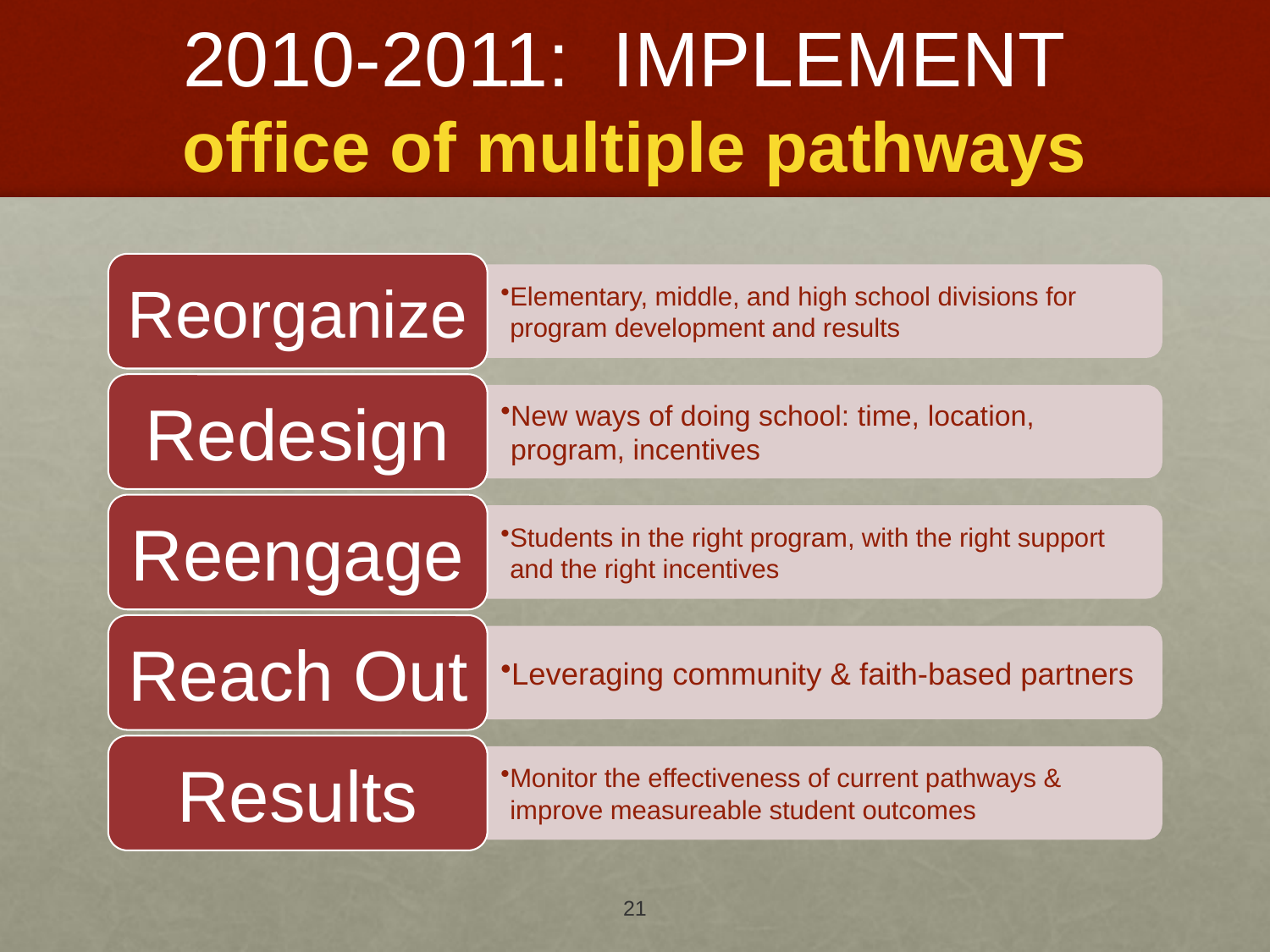

# 2010-2011:  IMPLEMENT office of multiple pathways
Reorganize
Elementary, middle, and high school divisions for program development and results
Redesign
New ways of doing school: time, location, program, incentives
Reengage
Students in the right program, with the right support and the right incentives
Reach Out
Results
Leveraging community & faith-based partners
Monitor the effectiveness of current pathways & improve measureable student outcomes
21